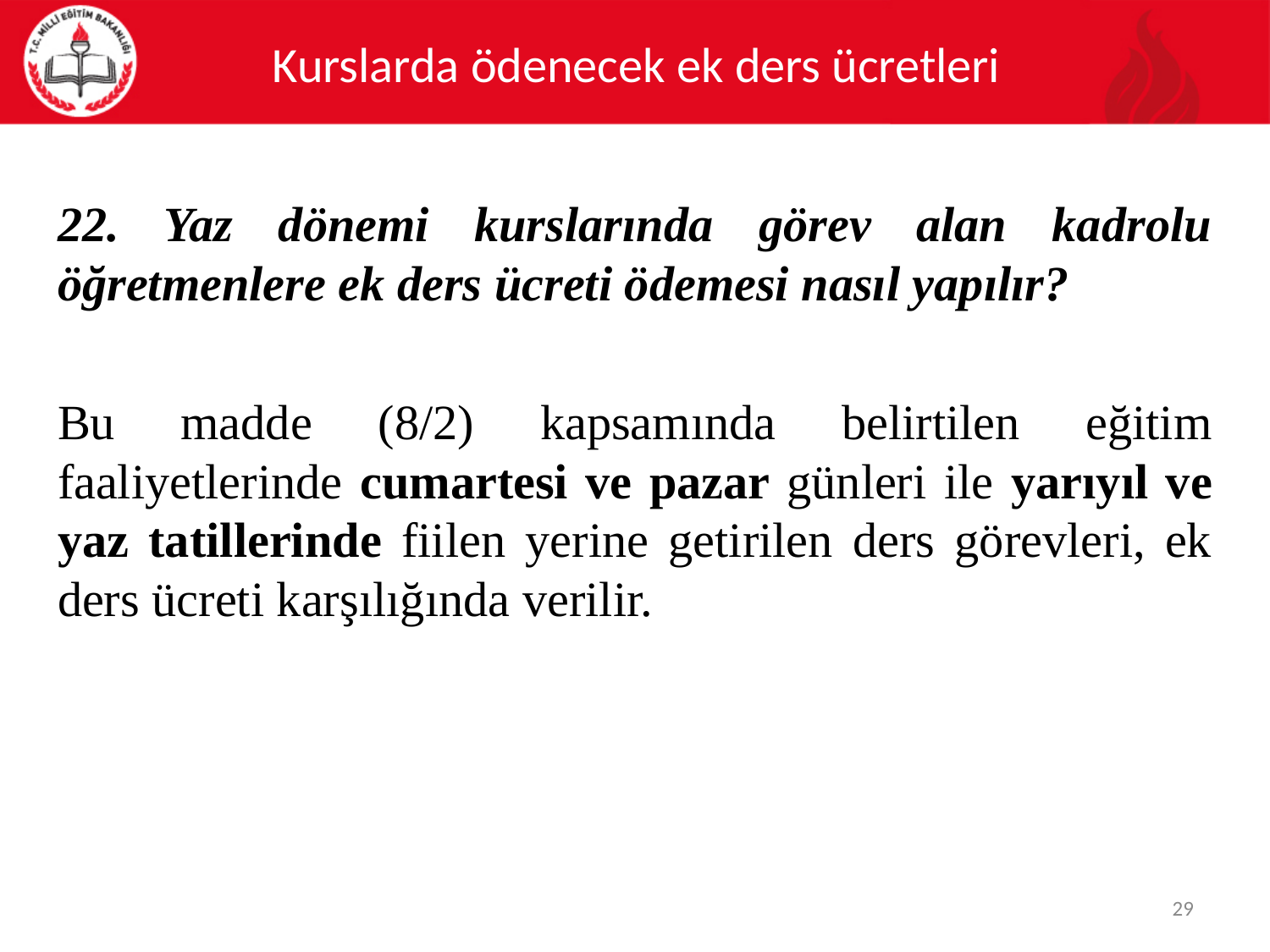

# Kurslarda ödenecek ek ders ücretleri
22. Yaz dönemi kurslarında görev alan kadrolu öğretmenlere ek ders ücreti ödemesi nasıl yapılır?

Bu madde (8/2) kapsamında belirtilen eğitim faaliyetlerinde cumartesi ve pazar günleri ile yarıyıl ve yaz tatillerinde fiilen yerine getirilen ders görevleri, ek ders ücreti karşılığında verilir.

29